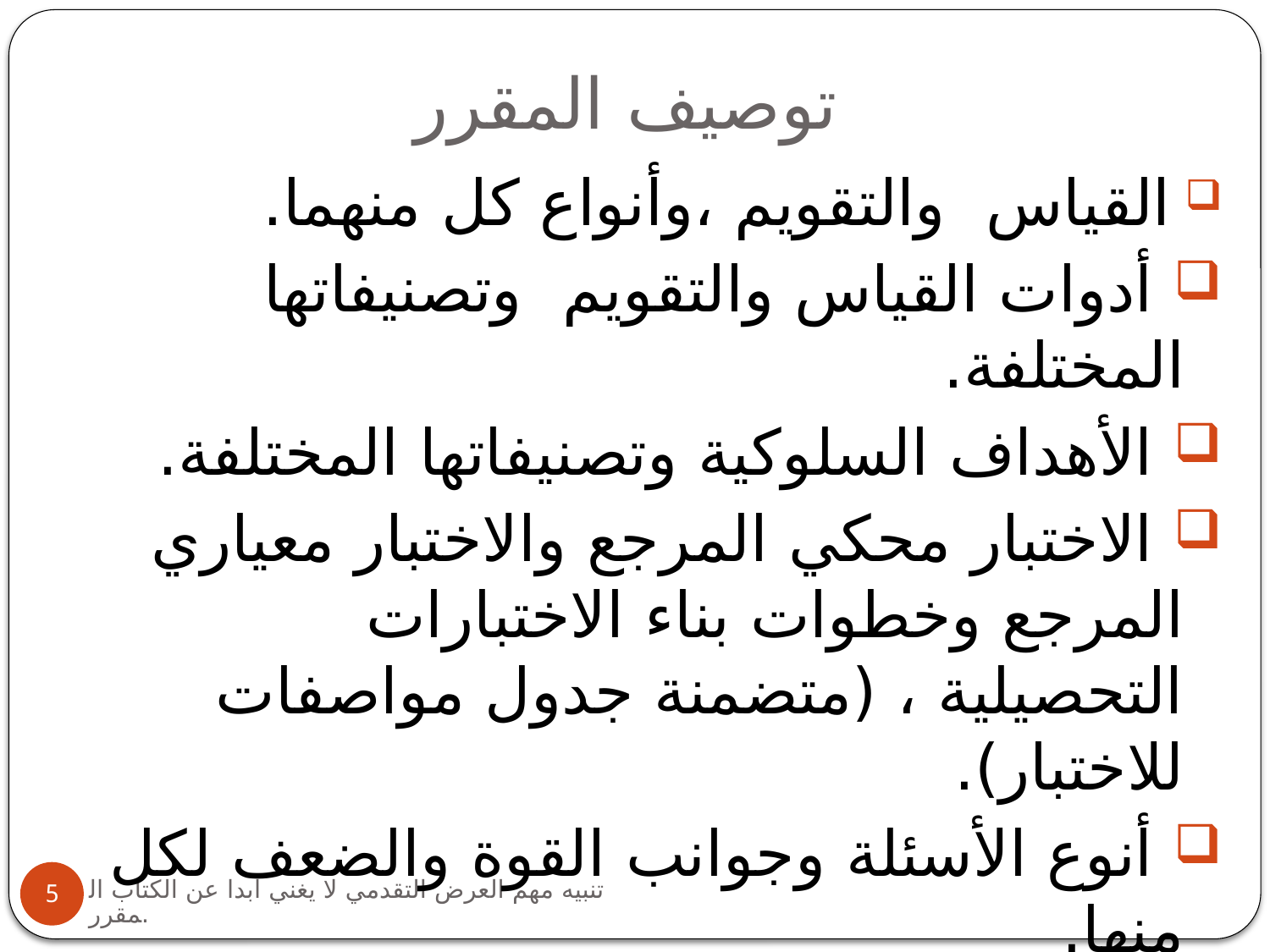

# توصيف المقرر
 القياس  والتقويم ،وأنواع كل منهما.
 أدوات القياس والتقويم  وتصنيفاتها المختلفة.
 الأهداف السلوكية وتصنيفاتها المختلفة.
 الاختبار محكي المرجع والاختبار معياري المرجع وخطوات بناء الاختبارات التحصيلية ، (متضمنة جدول مواصفات للاختبار).
 أنوع الأسئلة وجوانب القوة والضعف لكل منها.
 تحديد إجراءات إخراج وتطبيق وتصحيح الاختبارات .

تنبيه مهم العرض التقدمي لا يغني ابدا عن الكتاب المقرر.
5